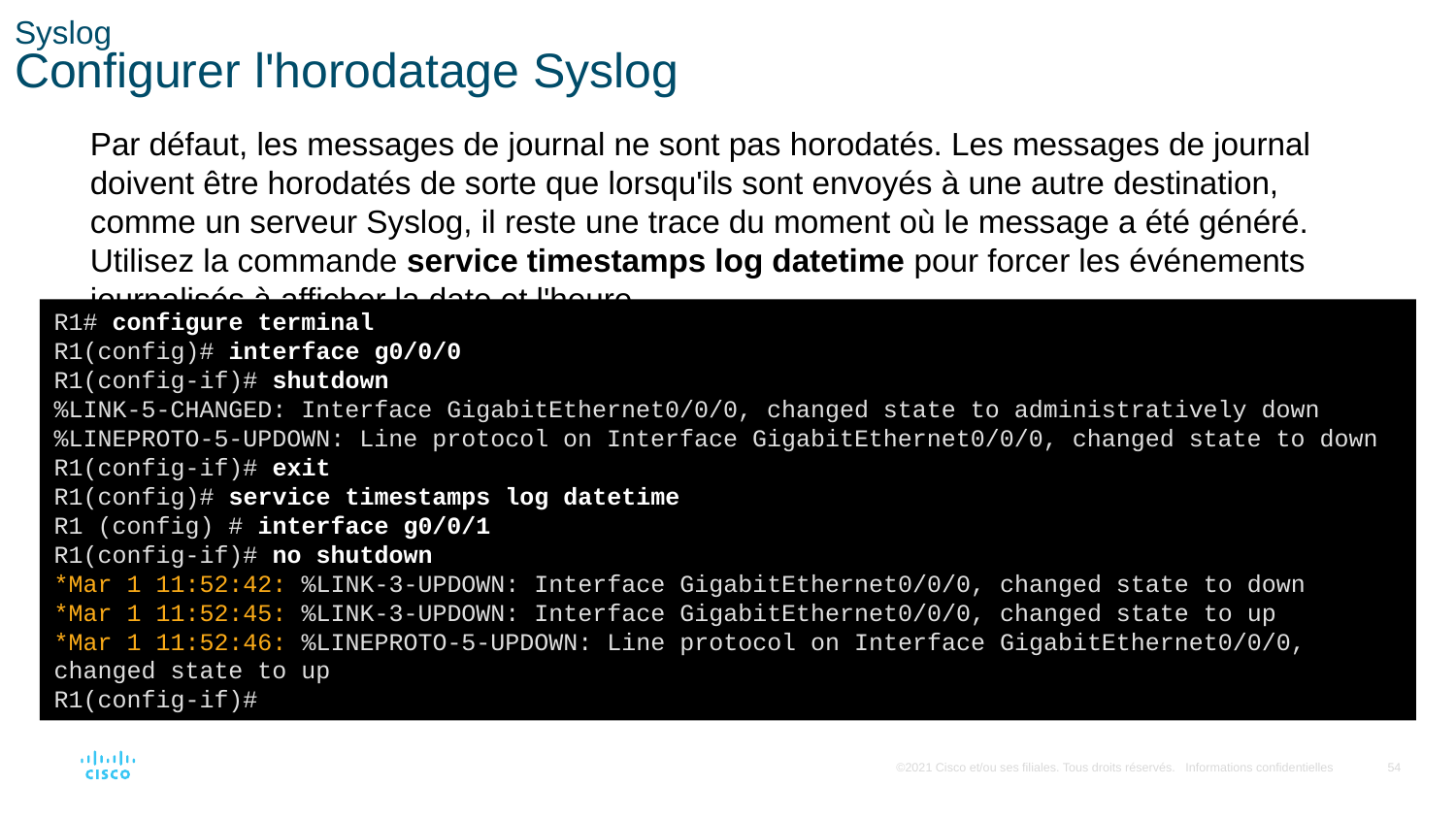

# Syslog Configurer l'horodatage Syslog
Par défaut, les messages de journal ne sont pas horodatés. Les messages de journal doivent être horodatés de sorte que lorsqu'ils sont envoyés à une autre destination, comme un serveur Syslog, il reste une trace du moment où le message a été généré. Utilisez la commande service timestamps log datetime pour forcer les événements journalisés à afficher la date et l'heure.
R1# configure terminal
R1(config)# interface g0/0/0
R1(config-if)# shutdown
%LINK-5-CHANGED: Interface GigabitEthernet0/0/0, changed state to administratively down
%LINEPROTO-5-UPDOWN: Line protocol on Interface GigabitEthernet0/0/0, changed state to down R1(config-if)# exit
R1(config)# service timestamps log datetime
R1 (config) # interface g0/0/1
R1(config-if)# no shutdown
*Mar 1 11:52:42: %LINK-3-UPDOWN: Interface GigabitEthernet0/0/0, changed state to down
*Mar 1 11:52:45: %LINK-3-UPDOWN: Interface GigabitEthernet0/0/0, changed state to up
*Mar 1 11:52:46: %LINEPROTO-5-UPDOWN: Line protocol on Interface GigabitEthernet0/0/0, changed state to up
R1(config-if)#